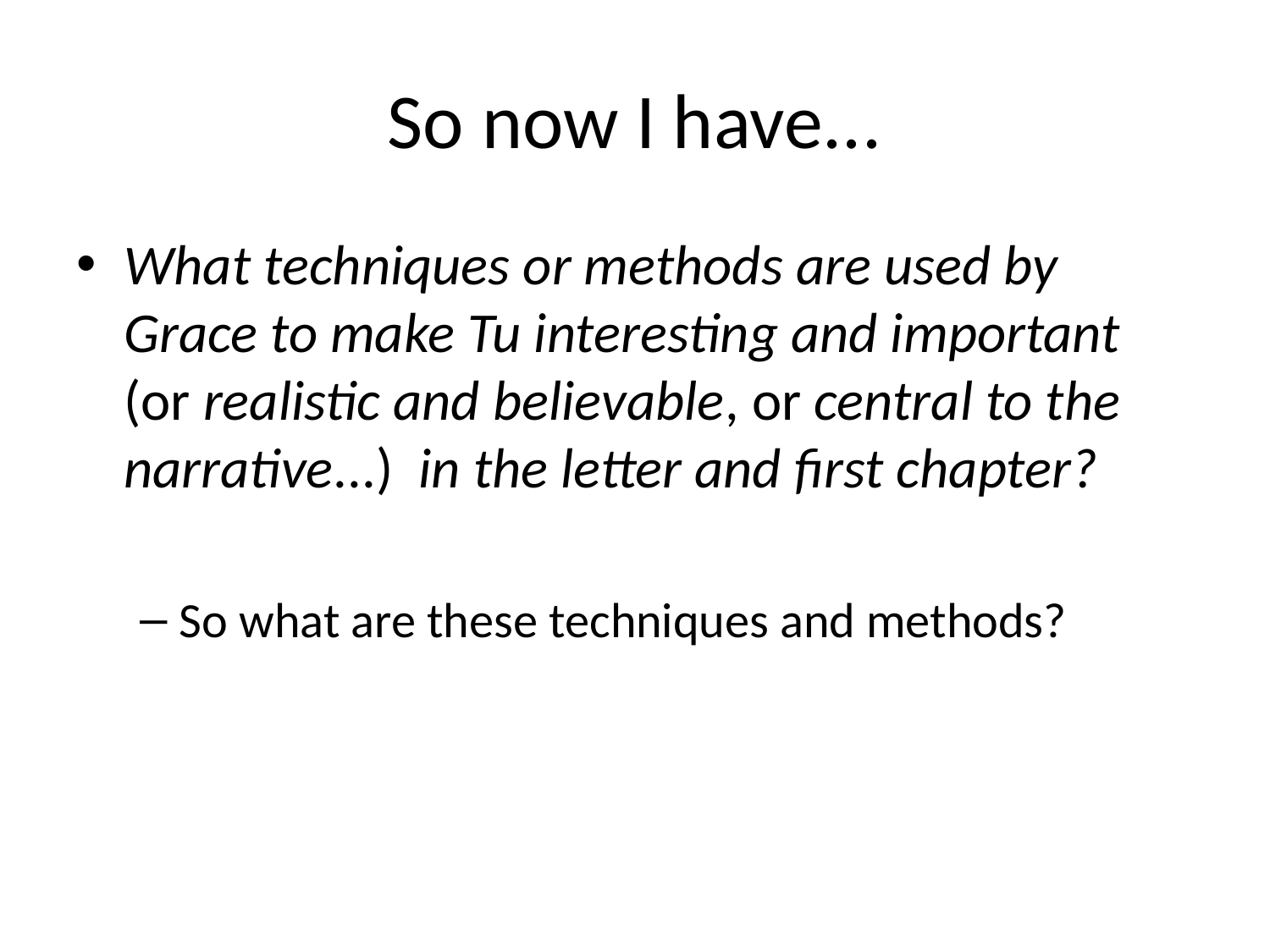

# So now I have...
What techniques or methods are used by Grace to make Tu interesting and important (or realistic and believable, or central to the narrative...)  in the letter and first chapter?

So what are these techniques and methods?